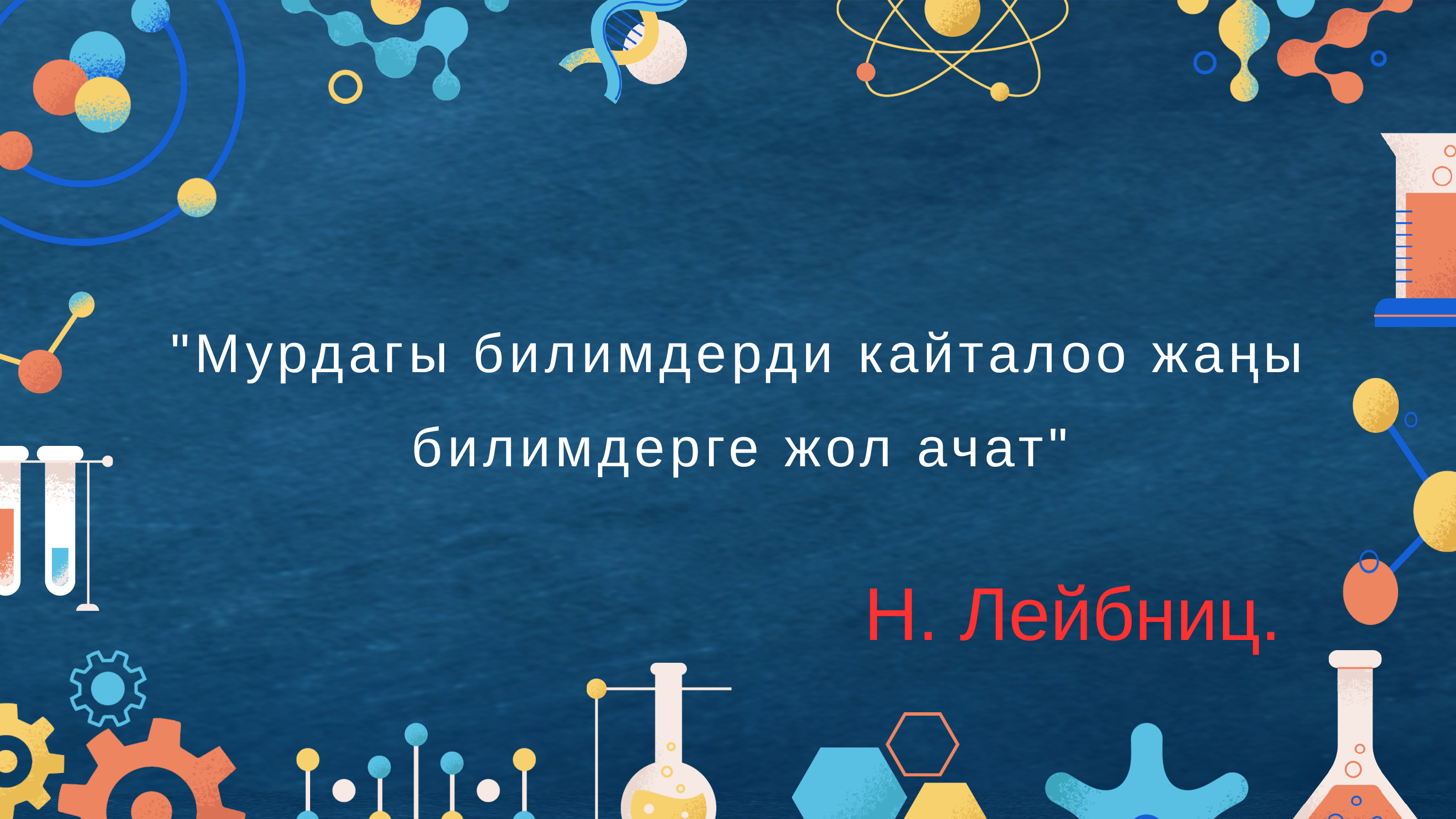

"Мурдагы билимдерди кайталоо жаңы билимдерге жол ачат"

Н. Лейбниц.